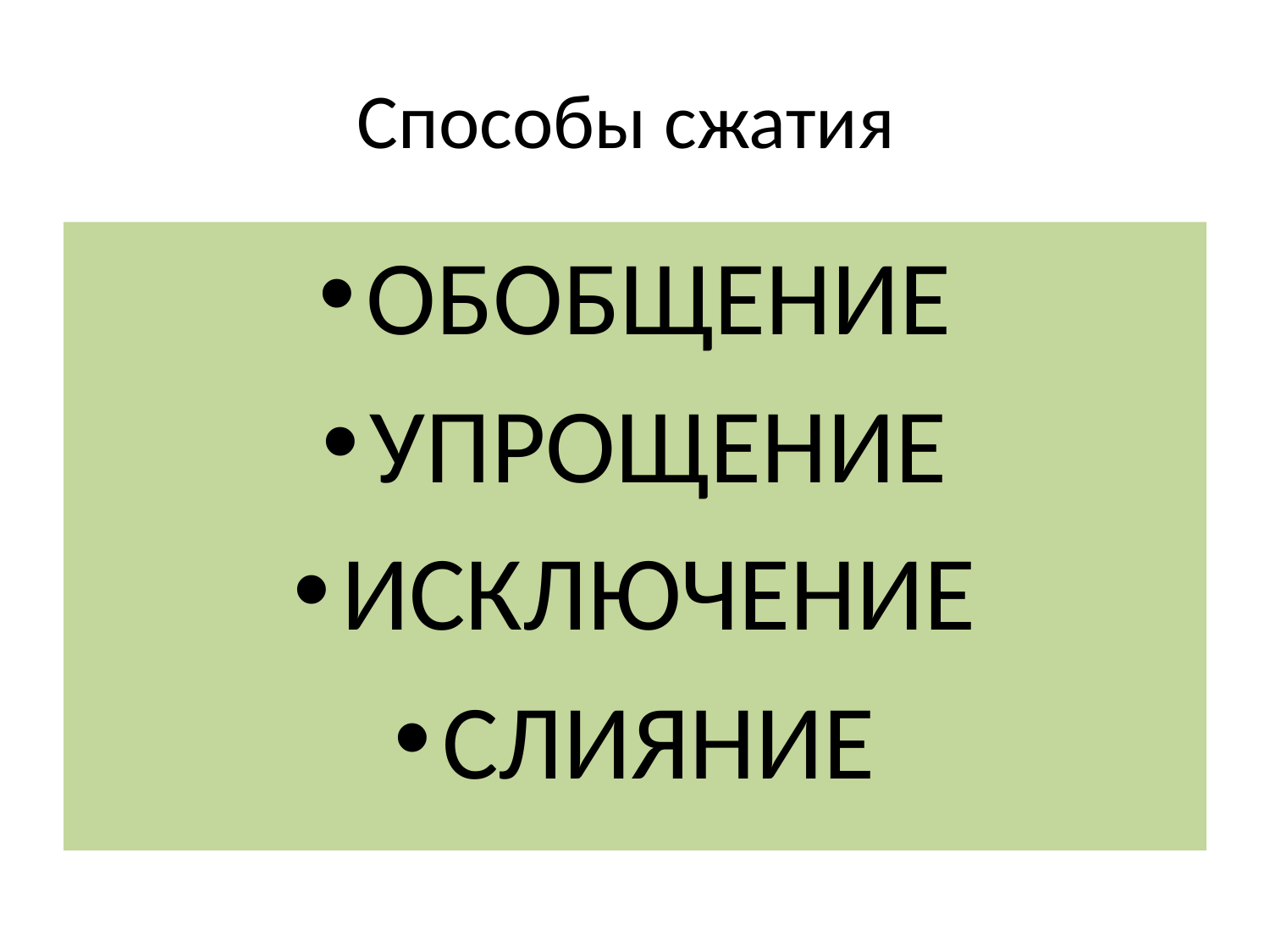

# Способы сжатия
ОБОБЩЕНИЕ
УПРОЩЕНИЕ
ИСКЛЮЧЕНИЕ
СЛИЯНИЕ